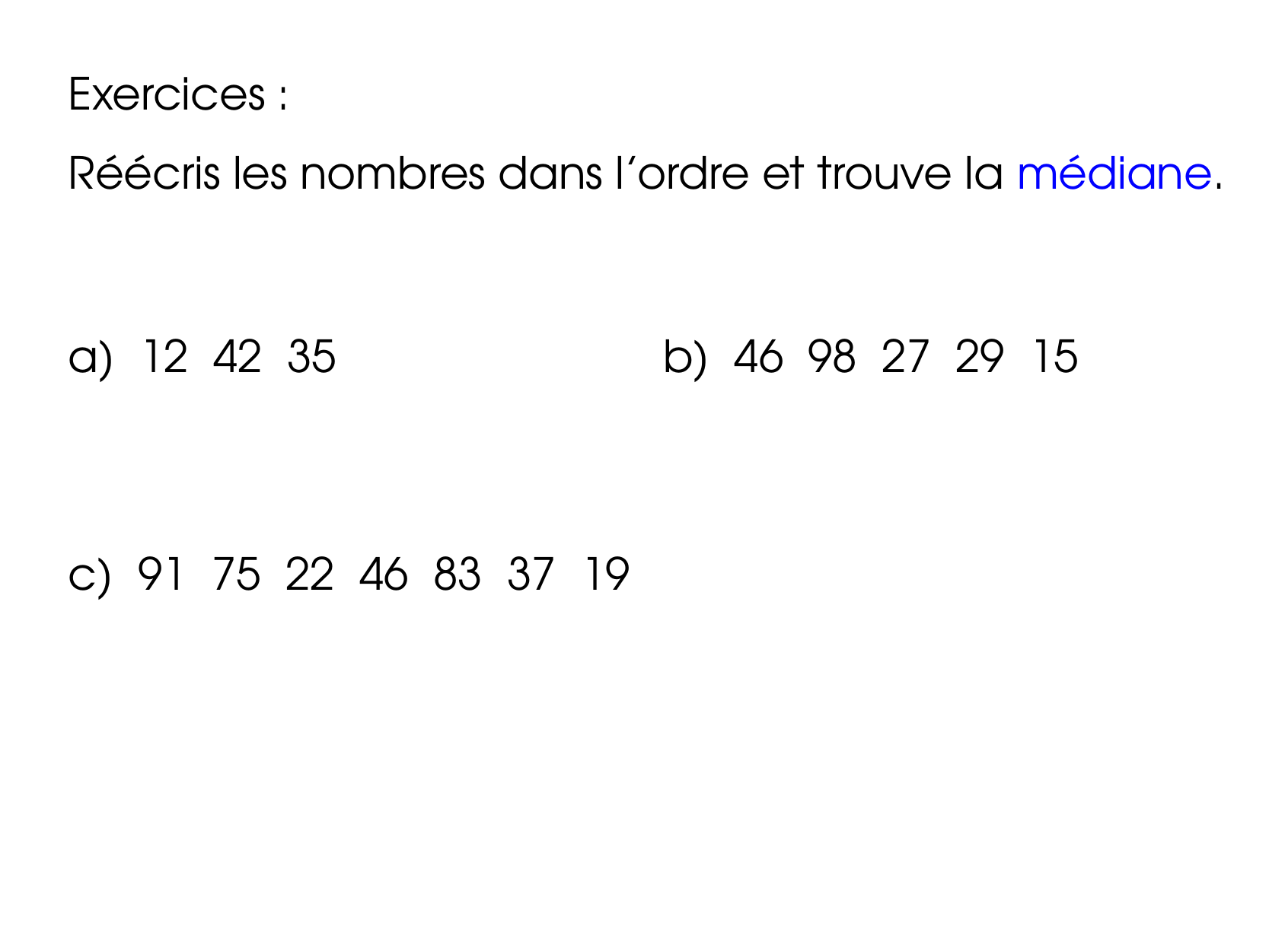

Exercices :
Réécris les nombres dans l’ordre et trouve la médiane.
a)  12  42  35
b)  46  98  27  29  15
c)  91  75  22  46  83  37  19